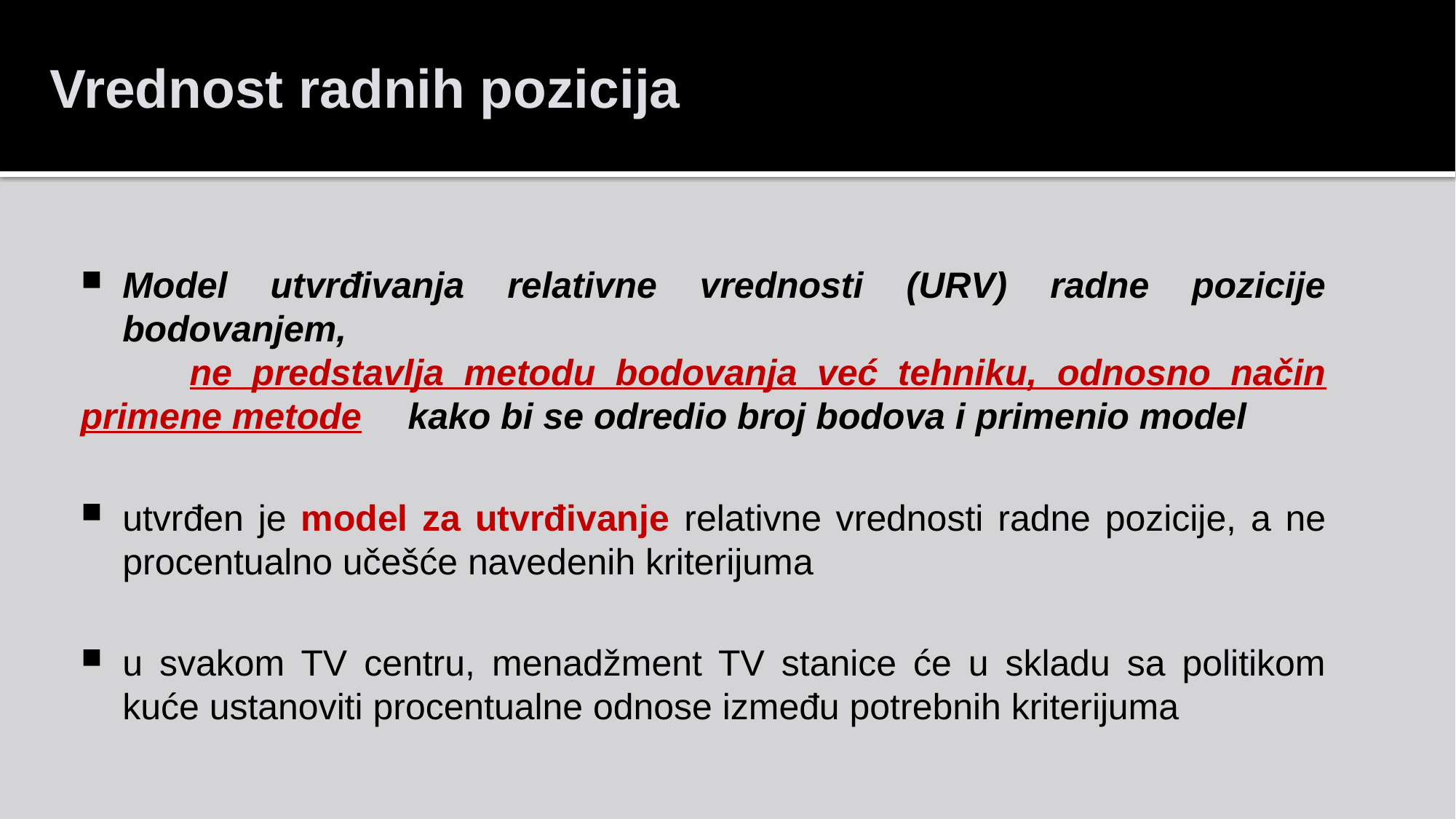

Vrednost radnih pozicija

Model utvrđivanja relativne vrednosti (URV) radne pozicije bodovanjem,
	ne predstavlja metodu bodovanja već tehniku, odnosno način primene metode 	kako bi se odredio broj bodova i primenio model

utvrđen je model za utvrđivanje relativne vrednosti radne pozicije, a ne procentualno učešće navedenih kriterijuma

u svakom TV centru, menadžment TV stanice će u skladu sa politikom kuće ustanoviti procentualne odnose između potrebnih kriterijuma